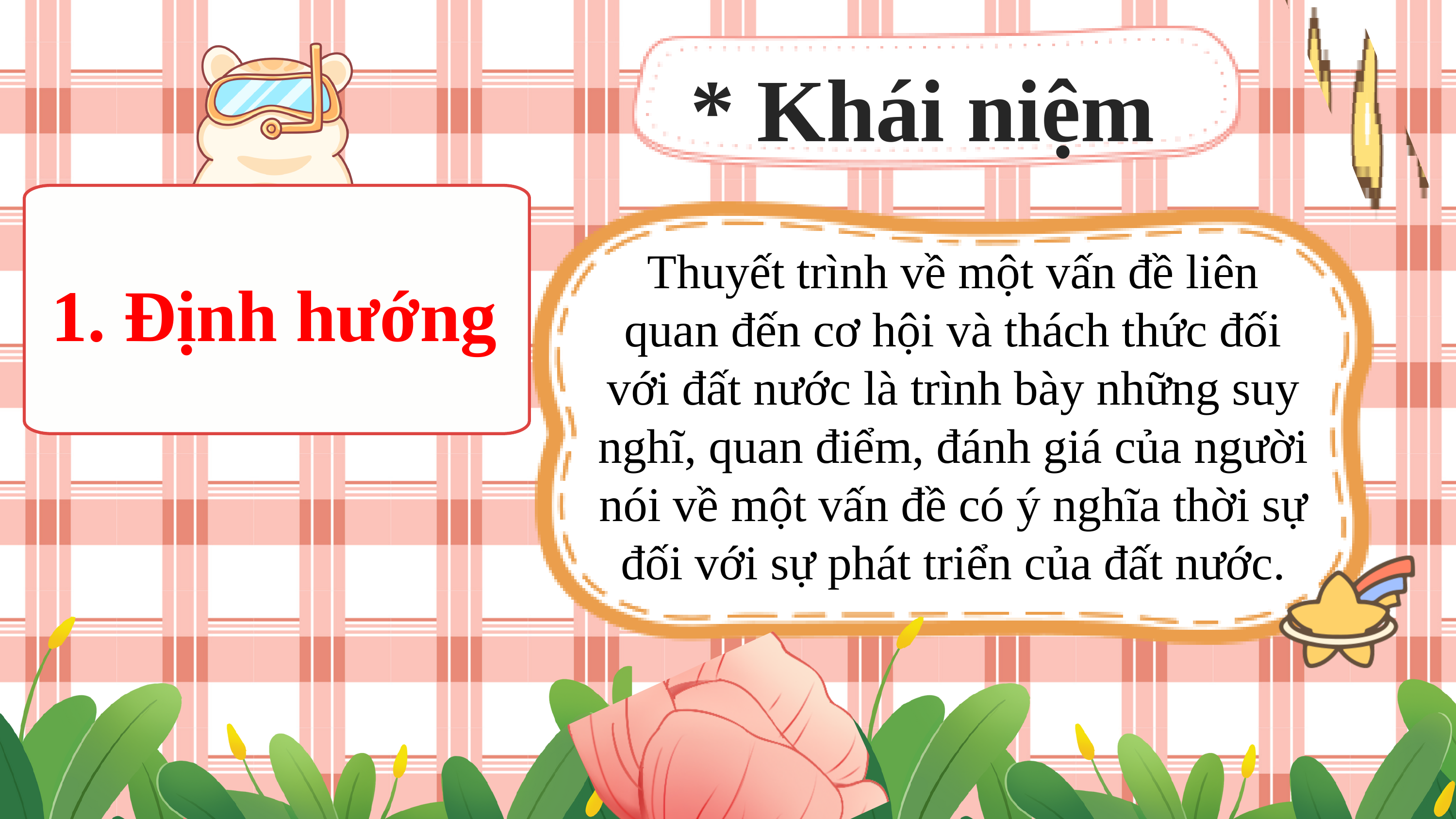

* Khái niệm

Thuyết trình về một vấn đề liên quan đến cơ hội và thách thức đối với đất nước là trình bày những suy nghĩ, quan điểm, đánh giá của người nói về một vấn đề có ý nghĩa thời sự đối với sự phát triển của đất nước.
1. Định hướng